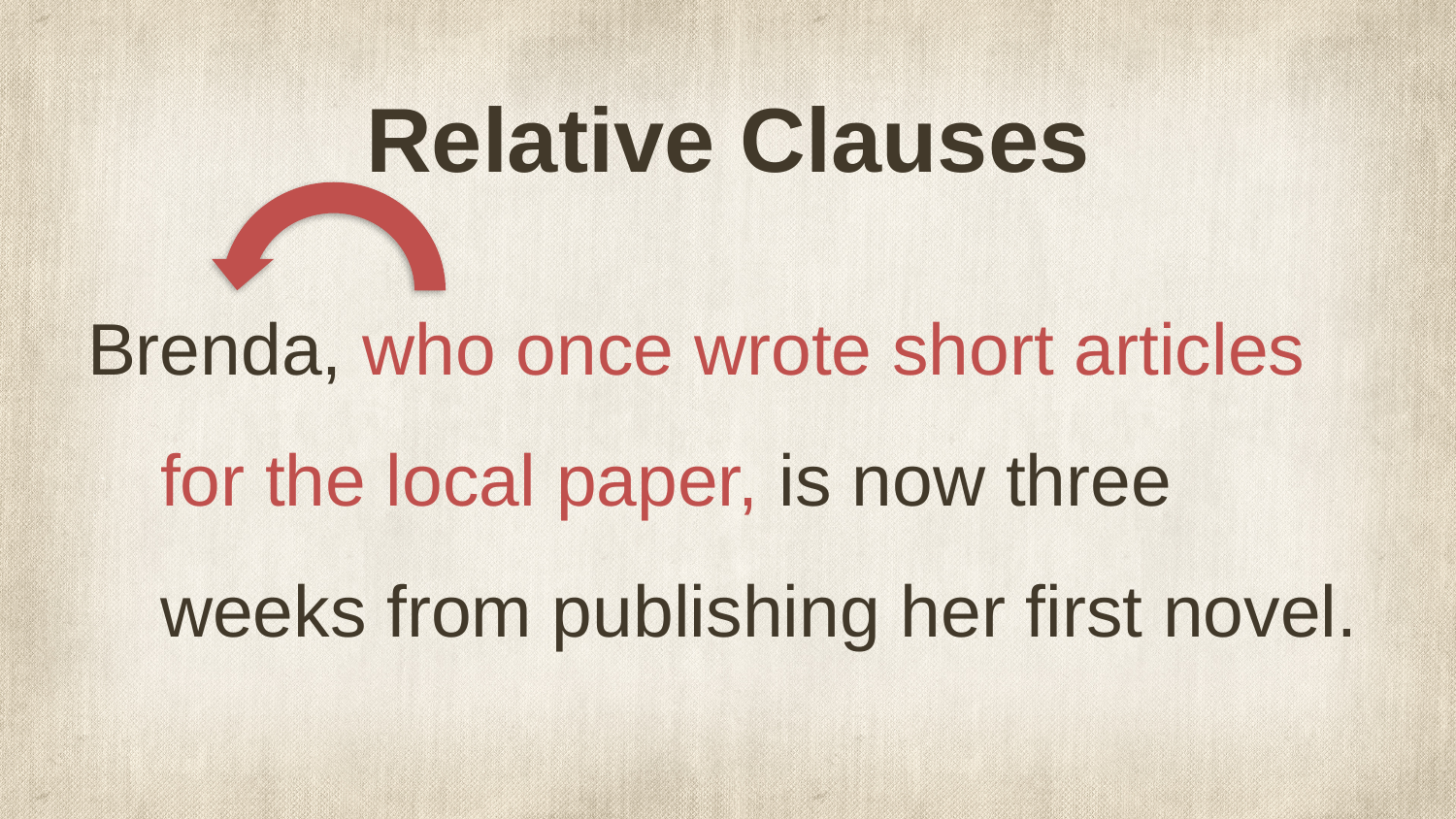

# Relative Clauses

Brenda, who once wrote short articles for the local paper, is now three weeks from publishing her first novel.